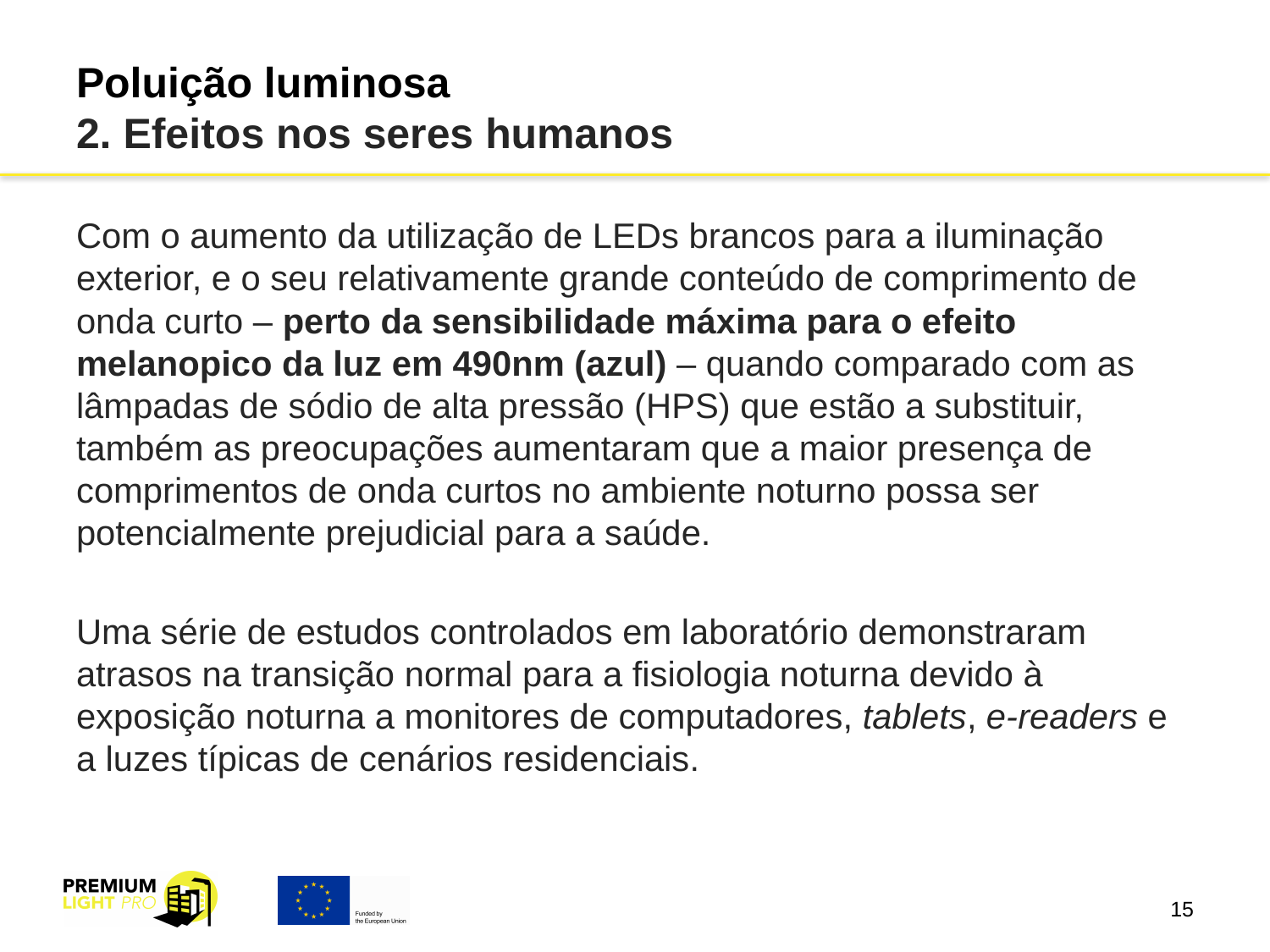

# Poluição luminosa 2. Efeitos nos seres humanos
Com o aumento da utilização de LEDs brancos para a iluminação exterior, e o seu relativamente grande conteúdo de comprimento de onda curto – perto da sensibilidade máxima para o efeito melanopico da luz em 490nm (azul) – quando comparado com as lâmpadas de sódio de alta pressão (HPS) que estão a substituir, também as preocupações aumentaram que a maior presença de comprimentos de onda curtos no ambiente noturno possa ser potencialmente prejudicial para a saúde.

Uma série de estudos controlados em laboratório demonstraram atrasos na transição normal para a fisiologia noturna devido à exposição noturna a monitores de computadores, tablets, e-readers e a luzes típicas de cenários residenciais.